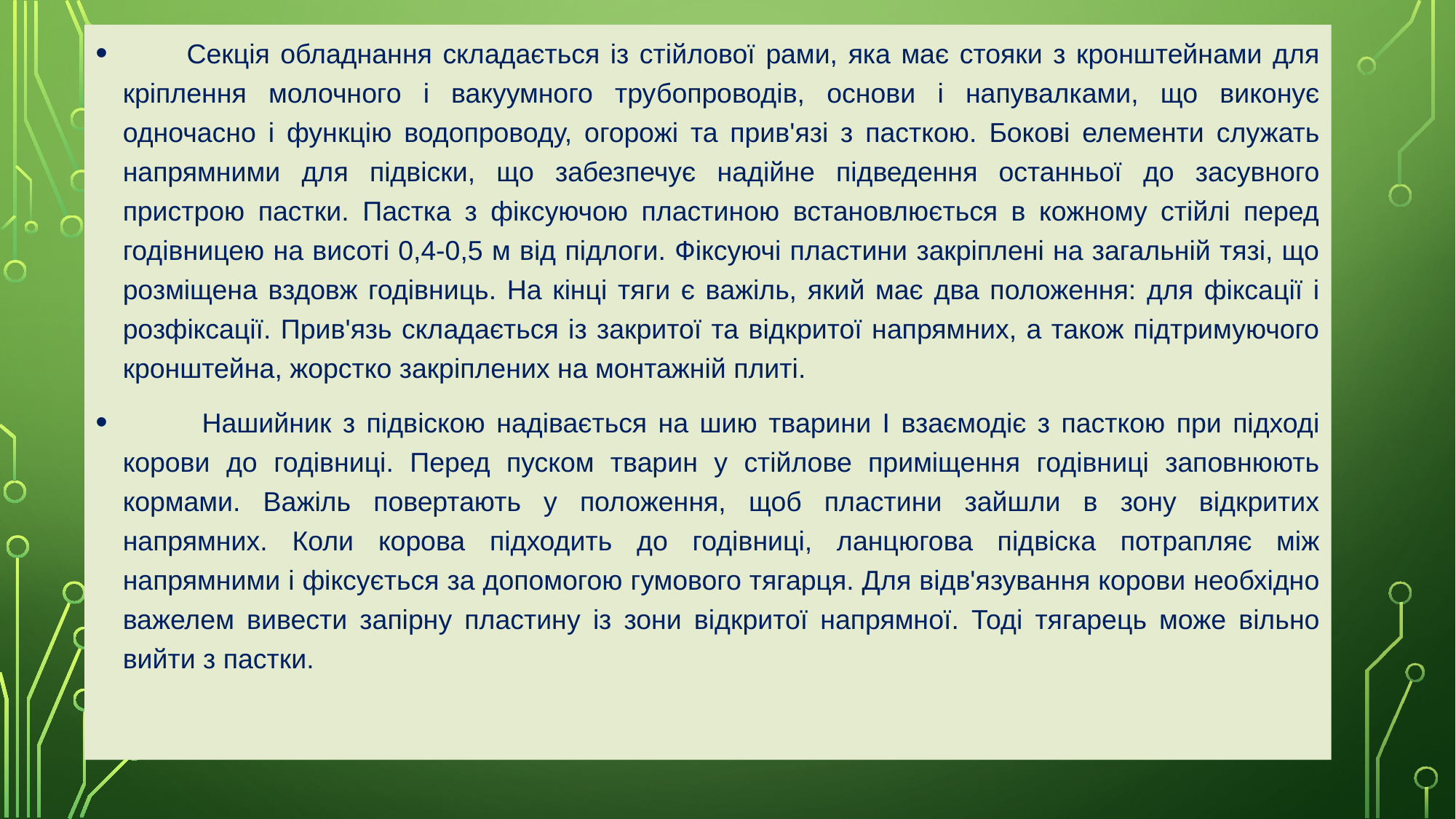

Секція обладнання складається iз стійлової рами, яка має стояки з кронштейнами для кріплення молочного і вакуумного трубопроводів, основи і напувалками, що виконує одночасно і функцію водопроводу, огорожі та прив'язі з пасткою. Бокові елементи служать напрямними для підвіски, що забезпечує надійне підведення останньої до засувного пристрою пастки. Пастка з фіксуючою пластиною встановлюється в кожному стійлі перед годівницею на висоті 0,4-0,5 м від підлоги. Фіксуючі пластини закріплені на загальній тязі, що розміщена вздовж годівниць. На кінці тяги є важіль, який має два положення: для фіксації і розфіксації. Прив'язь складається із закритої та відкритої напрямних, а також підтримуючого кронштейна, жорстко закріплених на монтажній плиті.
       Нашийник з підвіскою надівається на шию тварини І взаємодіє з пасткою при підході корови до годівниці. Перед пуском тварин у стійлове приміщення годівниці заповнюють кормами. Важіль повертають у положення, щоб пластини зайшли в зону відкритих напрямних. Коли корова підходить до годівниці, ланцюгова підвіска потрапляє між напрямними і фіксується за допомогою гумового тягарця. Для відв'язування корови необхідно важелем вивести запірну пластину із зони відкритої напрямної. Тоді тягарець може вільно вийти з пастки.